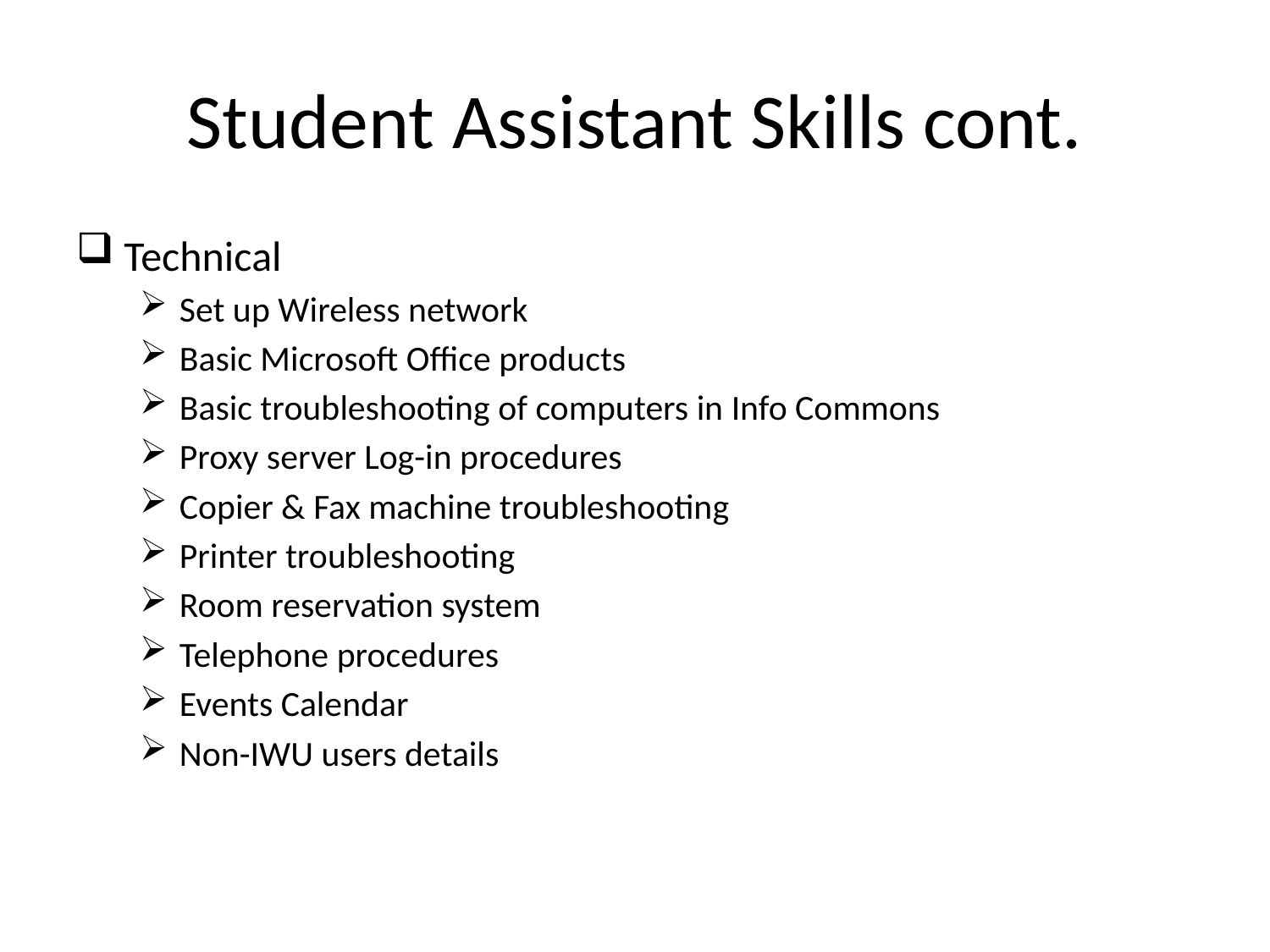

# Student Assistant Skills cont.
Technical
Set up Wireless network
Basic Microsoft Office products
Basic troubleshooting of computers in Info Commons
Proxy server Log-in procedures
Copier & Fax machine troubleshooting
Printer troubleshooting
Room reservation system
Telephone procedures
Events Calendar
Non-IWU users details